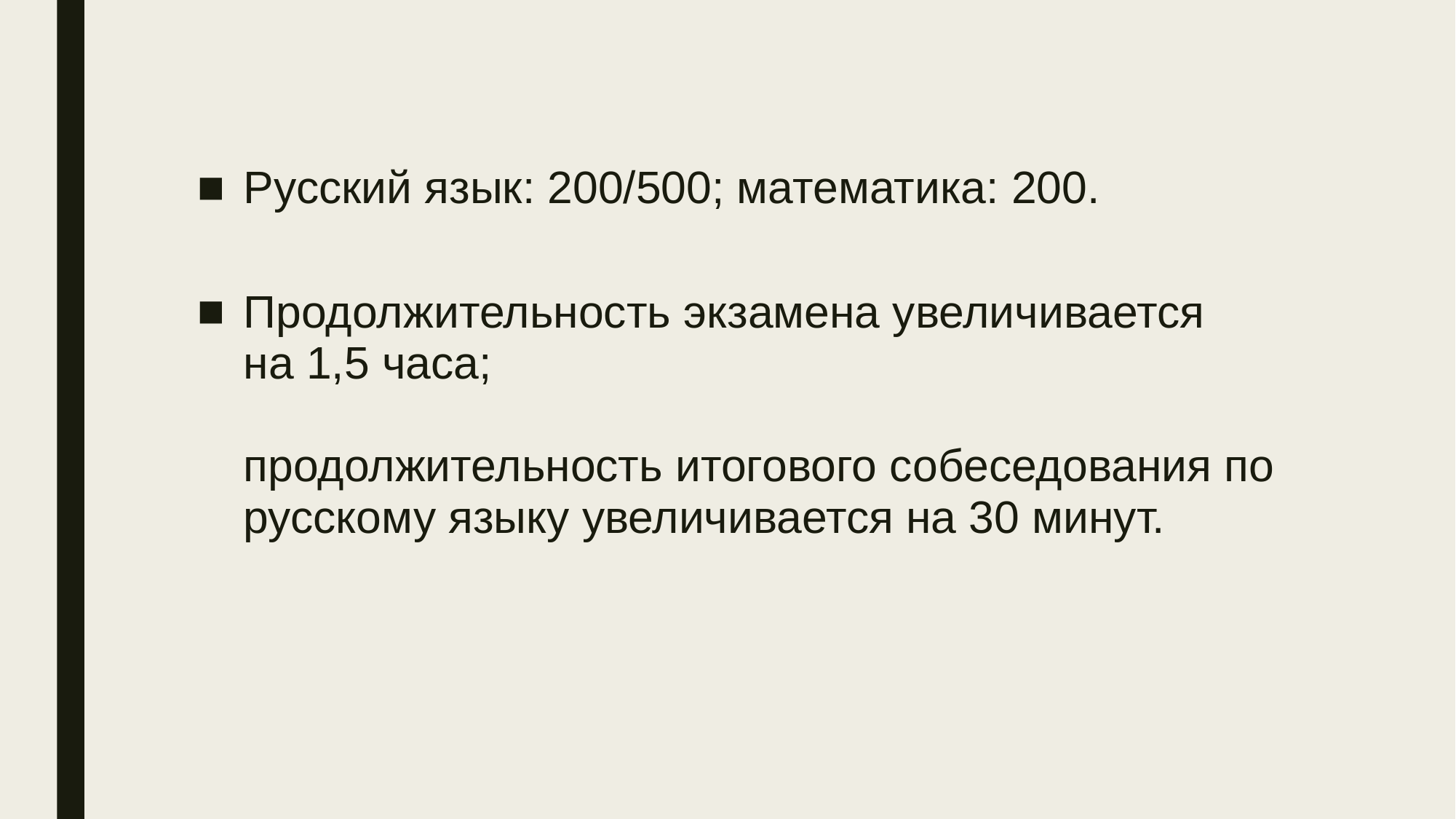

Русский язык: 200/500; математика: 200.
Продолжительность экзамена увеличивается
на 1,5 часа;
продолжительность итогового собеседования по русскому языку увеличивается на 30 минут.